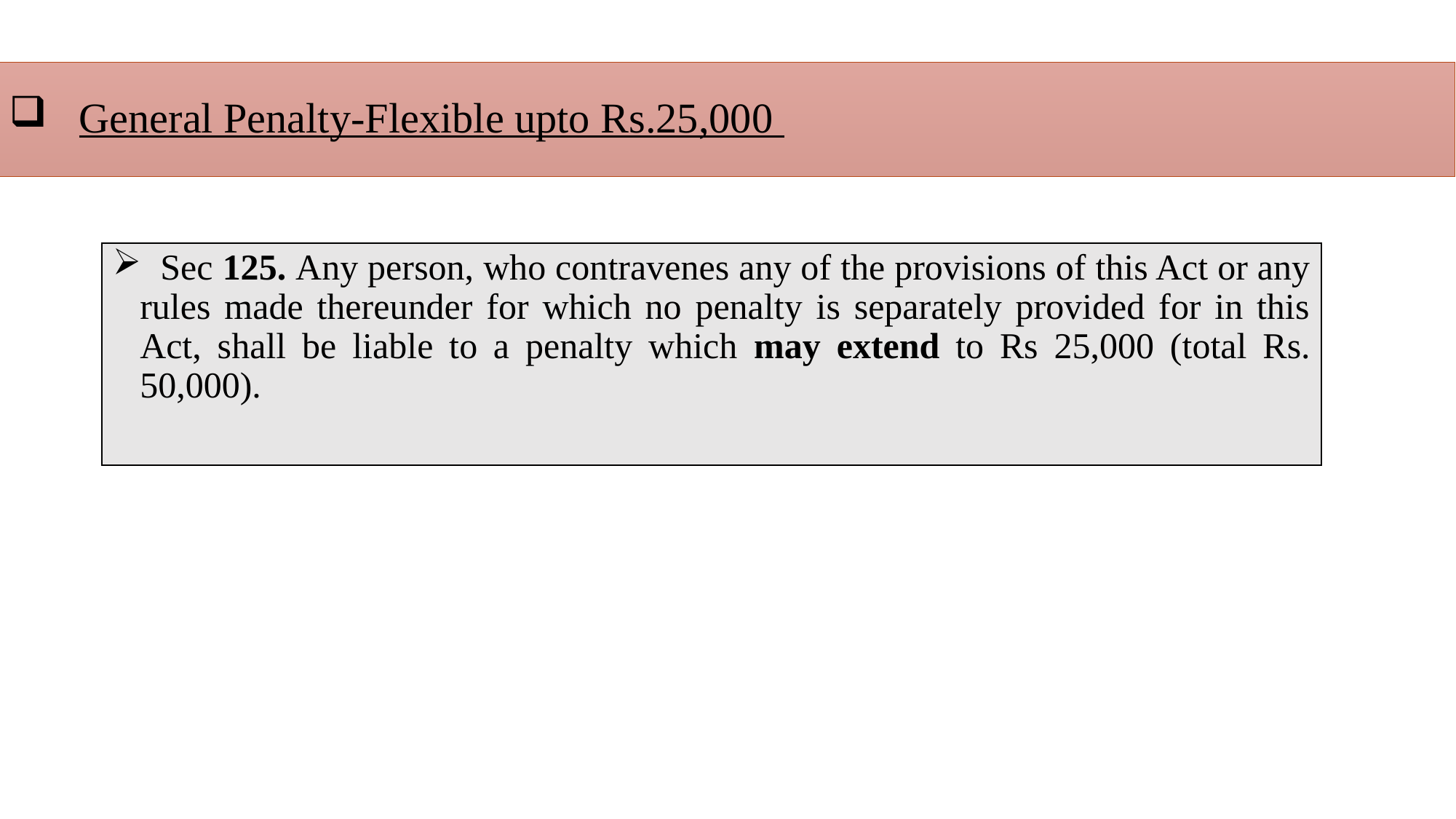

# General Penalty-Flexible upto Rs.25,000
  Sec 125. Any person, who contravenes any of the provisions of this Act or any rules made thereunder for which no penalty is separately provided for in this Act, shall be liable to a penalty which may extend to Rs 25,000 (total Rs. 50,000).